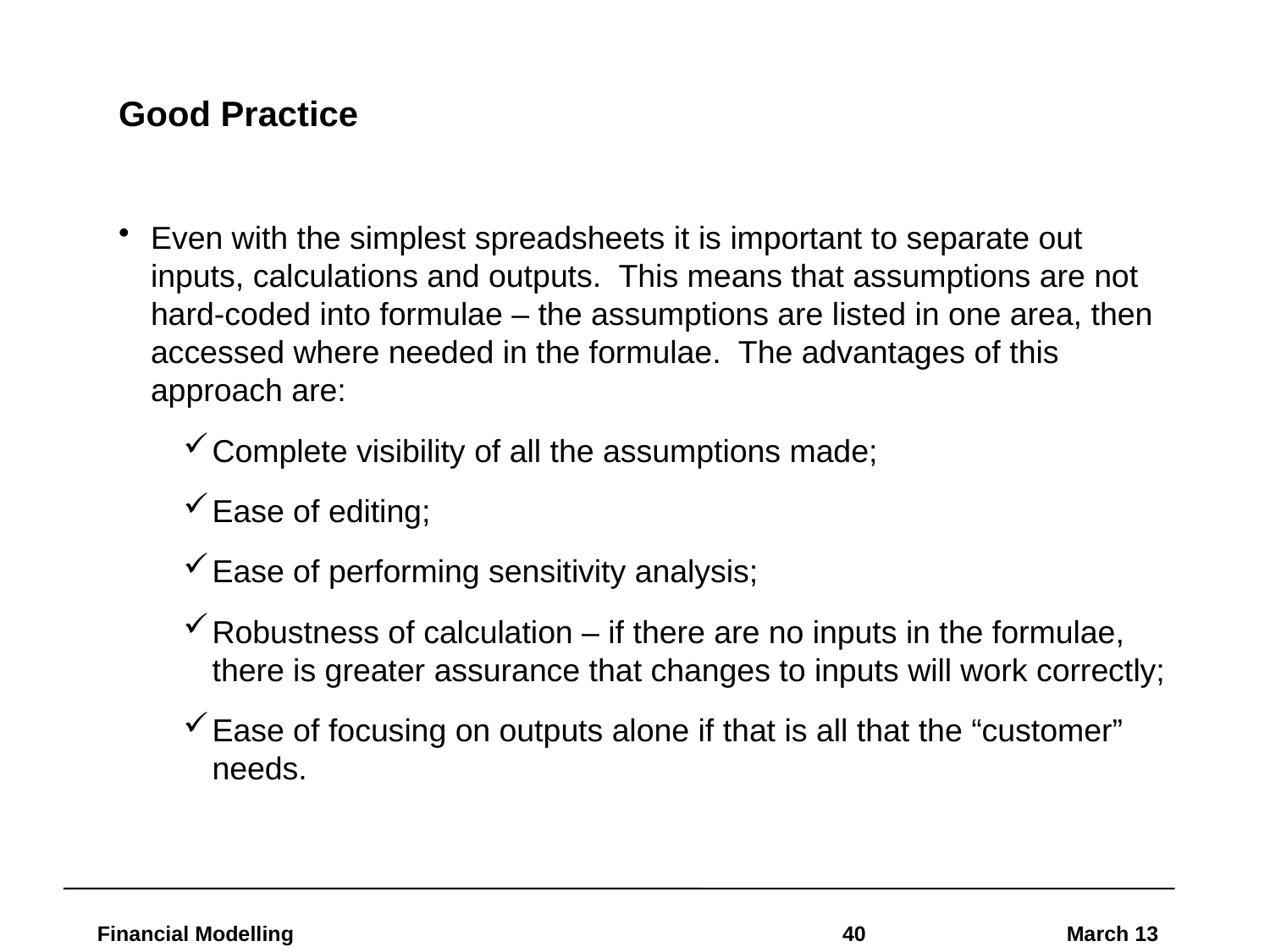

# Good Practice
Even with the simplest spreadsheets it is important to separate out inputs, calculations and outputs.  This means that assumptions are not hard-coded into formulae – the assumptions are listed in one area, then accessed where needed in the formulae.  The advantages of this approach are:
Complete visibility of all the assumptions made;
Ease of editing;
Ease of performing sensitivity analysis;
Robustness of calculation – if there are no inputs in the formulae, there is greater assurance that changes to inputs will work correctly;
Ease of focusing on outputs alone if that is all that the “customer” needs.